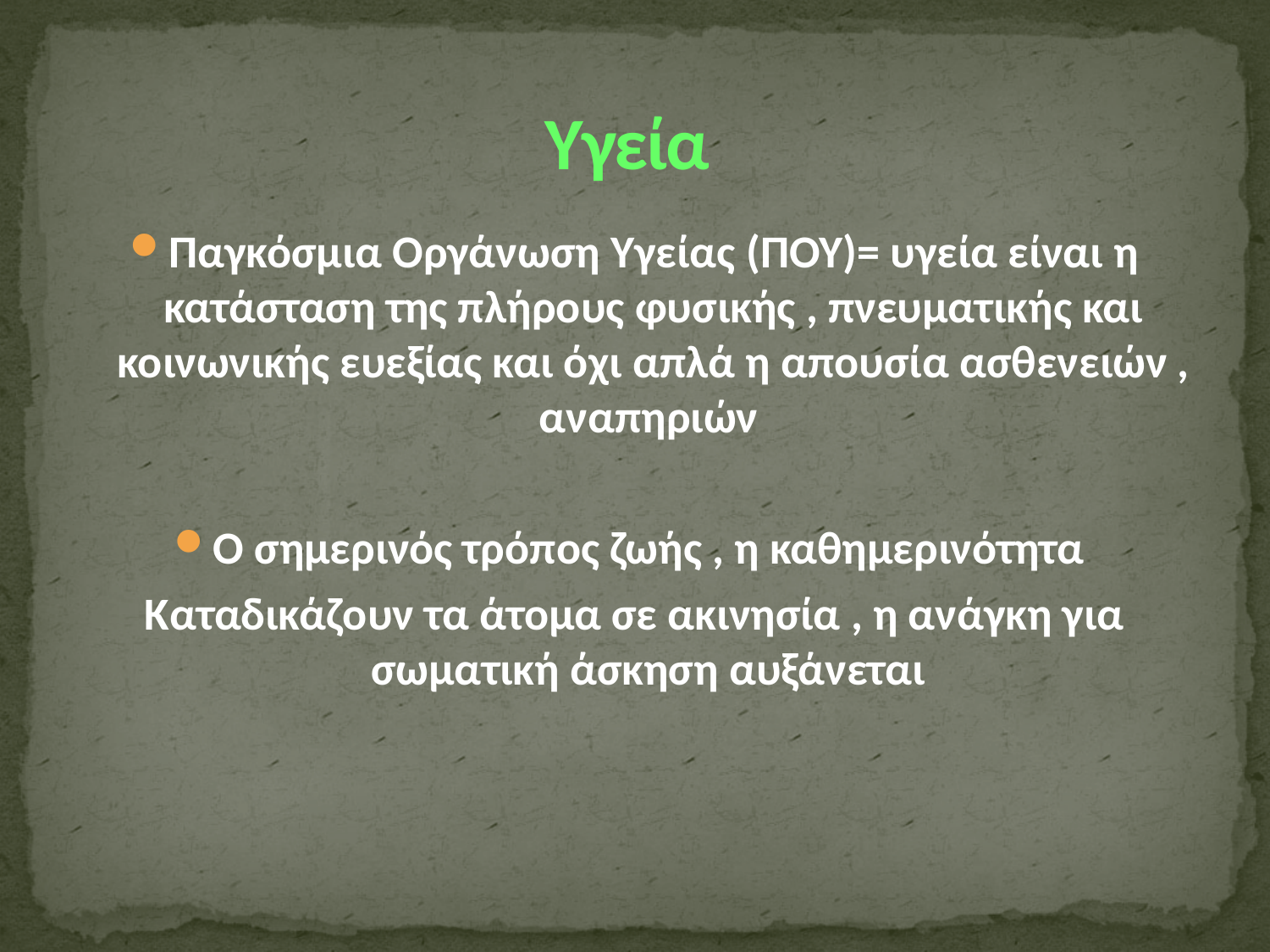

# Υγεία
Παγκόσμια Οργάνωση Υγείας (ΠΟΥ)= υγεία είναι η κατάσταση της πλήρους φυσικής , πνευματικής και κοινωνικής ευεξίας και όχι απλά η απουσία ασθενειών , αναπηριών

Ο σημερινός τρόπος ζωής , η καθημερινότητα
Καταδικάζουν τα άτομα σε ακινησία , η ανάγκη για σωματική άσκηση αυξάνεται